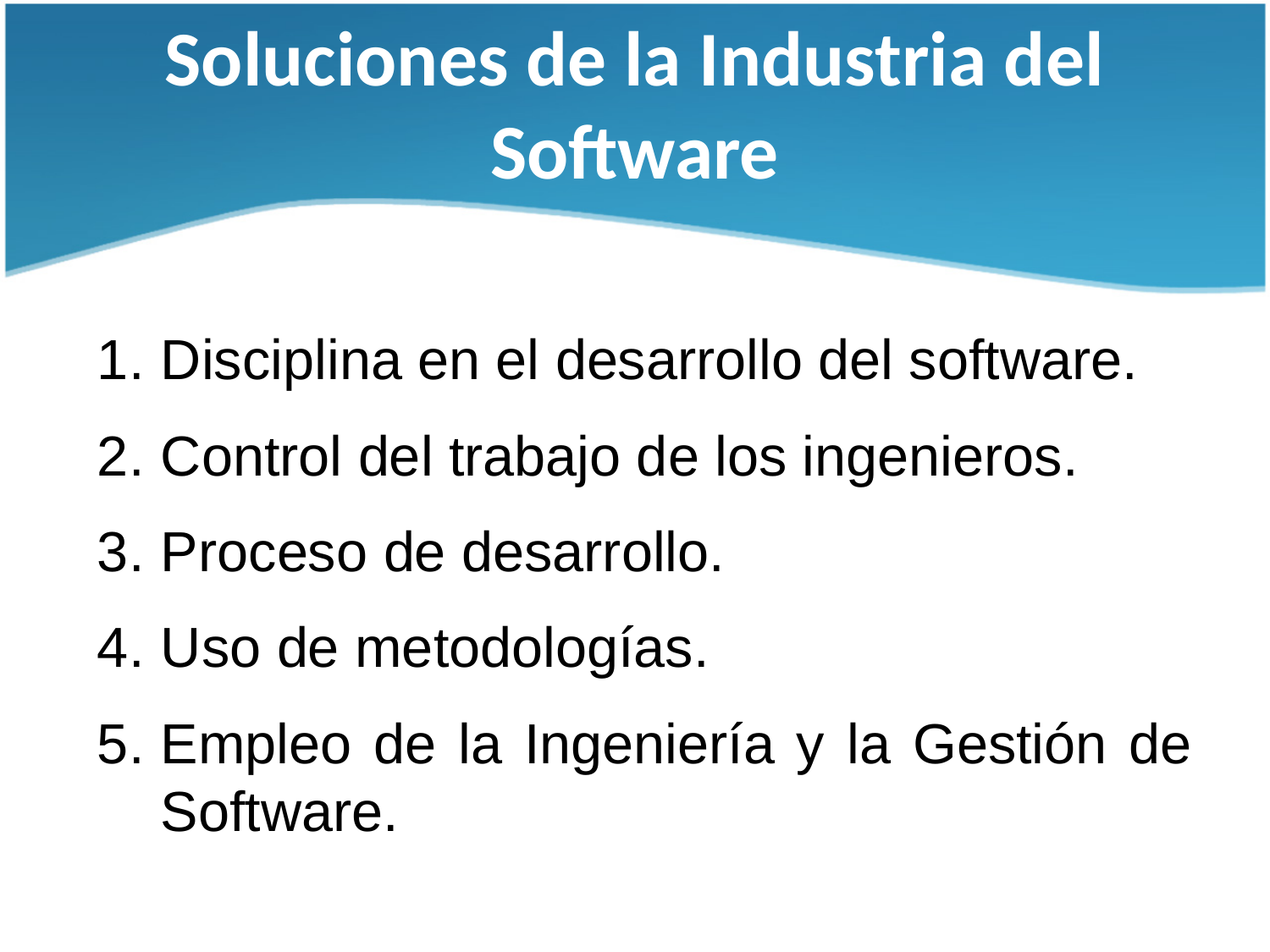

Soluciones de la Industria del Software

Disciplina en el desarrollo del software.
Control del trabajo de los ingenieros.
Proceso de desarrollo.
Uso de metodologías.
Empleo de la Ingeniería y la Gestión de Software.